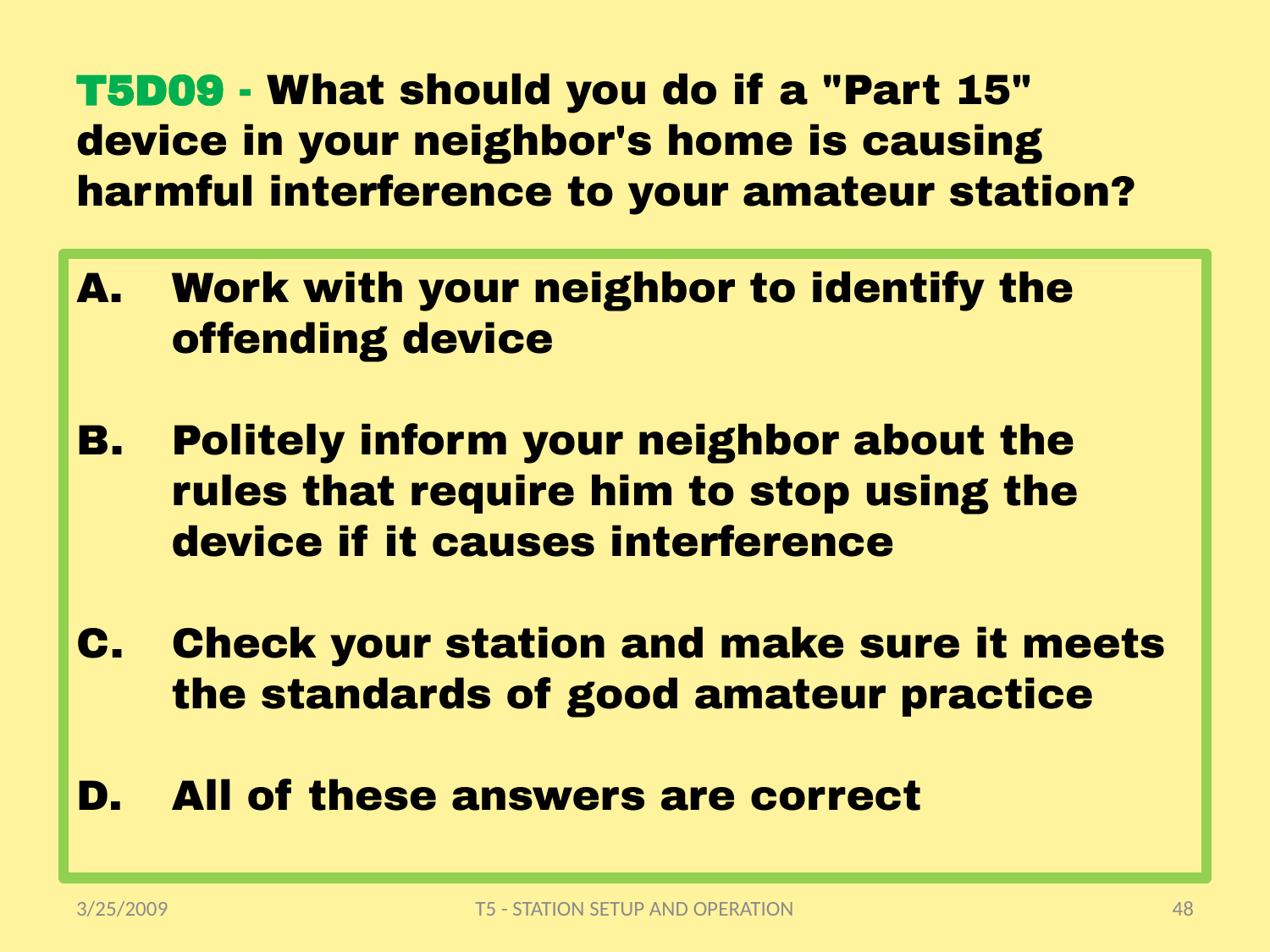

# T5D09 - What should you do if a "Part 15" device in your neighbor's home is causing harmful interference to your amateur station?
Work with your neighbor to identify the offending device

Politely inform your neighbor about the rules that require him to stop using the device if it causes interference

Check your station and make sure it meets the standards of good amateur practice

All of these answers are correct
3/25/2009
T5 - STATION SETUP AND OPERATION
48